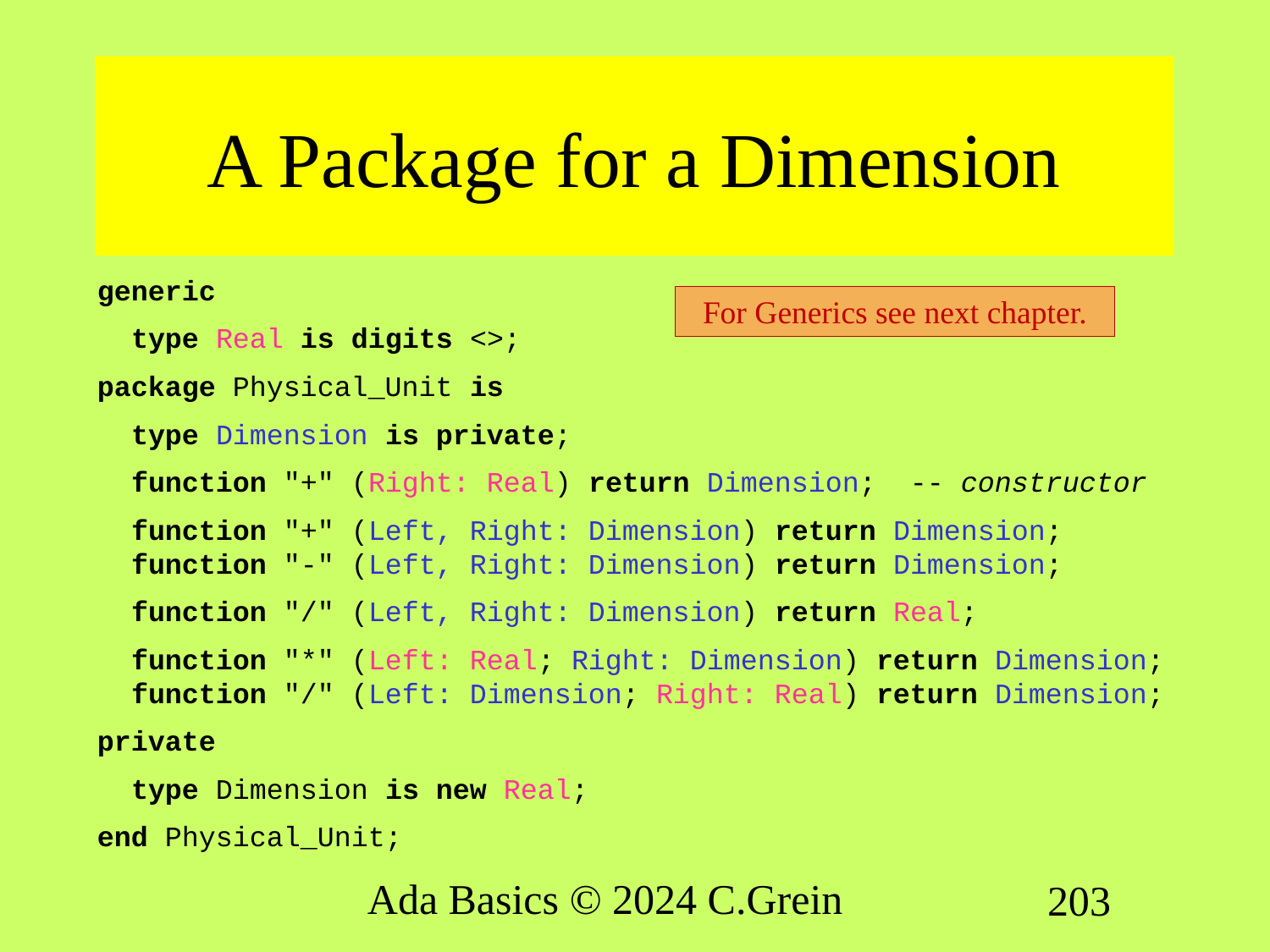

# A Package for a Dimension
generic
  type Real is digits <>;
package Physical_Unit is
  type Dimension is private;
  function "+" (Right: Real) return Dimension;  -- constructor
  function "+" (Left, Right: Dimension) return Dimension;
  function "-" (Left, Right: Dimension) return Dimension;
  function "/" (Left, Right: Dimension) return Real;
  function "*" (Left: Real; Right: Dimension) return Dimension;
  function "/" (Left: Dimension; Right: Real) return Dimension;
private
  type Dimension is new Real;
end Physical_Unit;

For Generics see next chapter.
Ada Basics © 2024 C.Grein
203